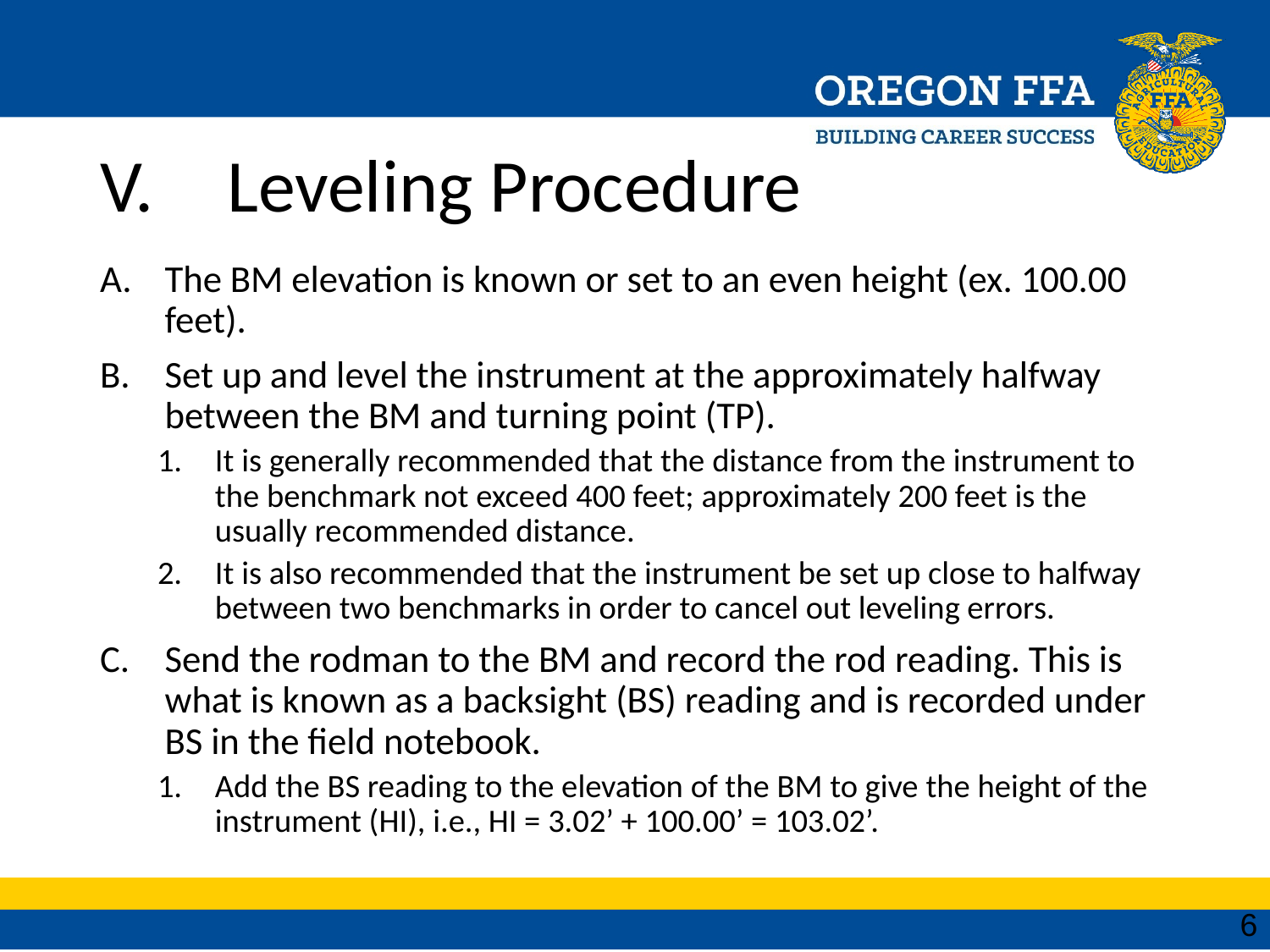

# Leveling Procedure
The BM elevation is known or set to an even height (ex. 100.00 feet).
Set up and level the instrument at the approximately halfway between the BM and turning point (TP).
It is generally recommended that the distance from the instrument to the benchmark not exceed 400 feet; approximately 200 feet is the usually recommended distance.
It is also recommended that the instrument be set up close to halfway between two benchmarks in order to cancel out leveling errors.
Send the rodman to the BM and record the rod reading. This is what is known as a backsight (BS) reading and is recorded under BS in the field notebook.
Add the BS reading to the elevation of the BM to give the height of the instrument (HI), i.e., HI = 3.02’ + 100.00’ = 103.02’.
6